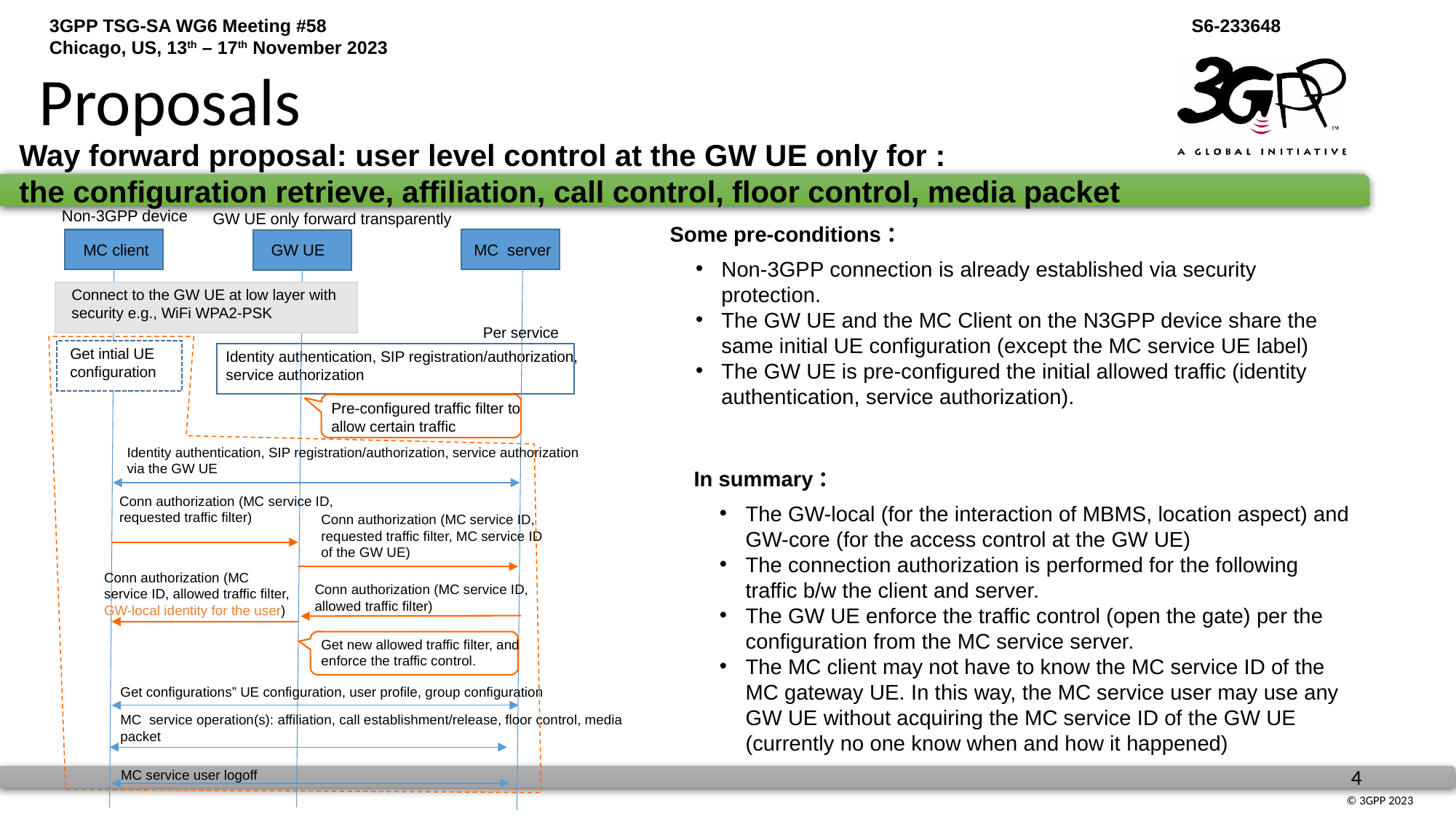

# Proposals
Way forward proposal: user level control at the GW UE only for :
the configuration retrieve, affiliation, call control, floor control, media packet
Non-3GPP device
GW UE only forward transparently
Some pre-conditions：
Non-3GPP connection is already established via security protection.
The GW UE and the MC Client on the N3GPP device share the same initial UE configuration (except the MC service UE label)
The GW UE is pre-configured the initial allowed traffic (identity authentication, service authorization).

MC  server
MC client
GW UE
Connect to the GW UE at low layer with security e.g., WiFi WPA2-PSK

Per service

Get intial UE configuration

Identity authentication, SIP registration/authorization, service authorization

Pre-configured traffic filter to allow certain traffic

Identity authentication, SIP registration/authorization, service authorization via the GW UE
In summary：
The GW-local (for the interaction of MBMS, location aspect) and GW-core (for the access control at the GW UE)
The connection authorization is performed for the following traffic b/w the client and server.
The GW UE enforce the traffic control (open the gate) per the configuration from the MC service server.
The MC client may not have to know the MC service ID of the MC gateway UE. In this way, the MC service user may use any GW UE without acquiring the MC service ID of the GW UE (currently no one know when and how it happened)
Conn authorization (MC service ID, requested traffic filter)
Conn authorization (MC service ID, requested traffic filter, MC service ID of the GW UE)
Conn authorization (MC service ID, allowed traffic filter, GW-local identity for the user)
Conn authorization (MC service ID, allowed traffic filter)
Get new allowed traffic filter, and enforce the traffic control.

Get configurations” UE configuration, user profile, group configuration
MC  service operation(s): affiliation, call establishment/release, floor control, media packet
MC service user logoff